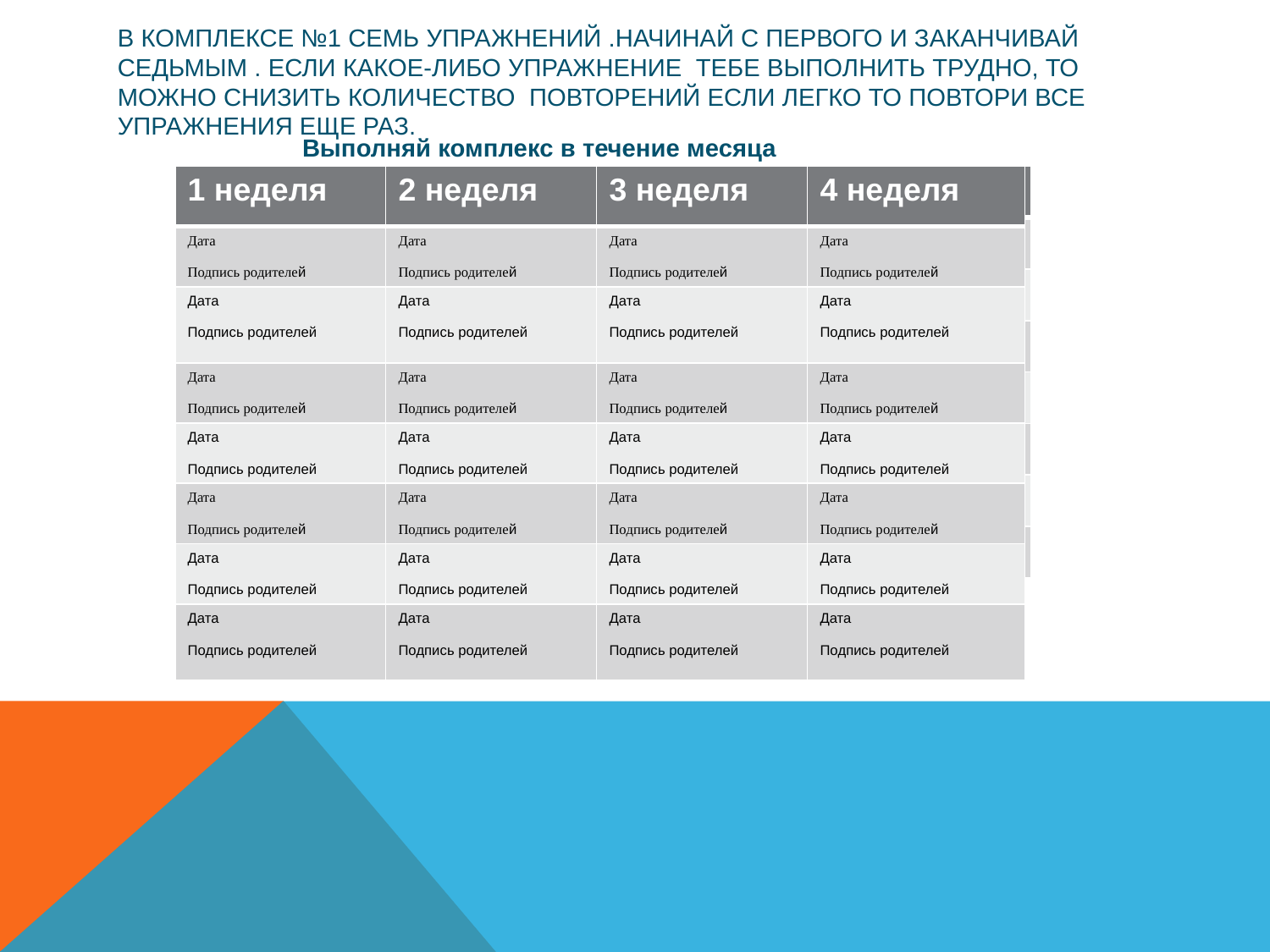

# В комплексе №1 семь упражнений .Начинай с первого и заканчивай седьмым . Если какое-либо упражнение  тебе выполнить трудно, то можно снизить количество  повторений Если легко то повтори все упражнения еще раз.
                         Выполняй комплекс в течение месяца
| 1 неделя | 2 неделя | 3 неделя | 4 неделя |
| --- | --- | --- | --- |
| Дата Подпись родителей | Дата Подпись родителей | Дата Подпись родителей | Дата Подпись родителей |
| Дата Подпись родителей | Дата Подпись родителей | Дата Подпись родителей | Дата Подпись родителей |
| Дата Подпись родителей | Дата Подпись родителей | Дата Подпись родителей | Дата Подпись родителей |
| Дата Подпись родителей | Дата Подпись родителей | Дата Подпись родителей | Дата Подпись родителей |
| Дата Подпись родителей | Дата Подпись родителей | Дата Подпись родителей | Дата Подпись родителей |
| Дата Подпись родителей | Дата Подпись родителей | Дата Подпись родителей | Дата Подпись родителей |
| Дата Подпись родителей | Дата Подпись родителей | Дата Подпись родителей | Дата Подпись родителей |
|  |  |  |  |
| --- | --- | --- | --- |
|  |  |  |  |
|  |  |  |  |
|  |  |  |  |
|  |  |  |  |
|  |  |  |  |
|  |  |  |  |
|  |  |  |  |